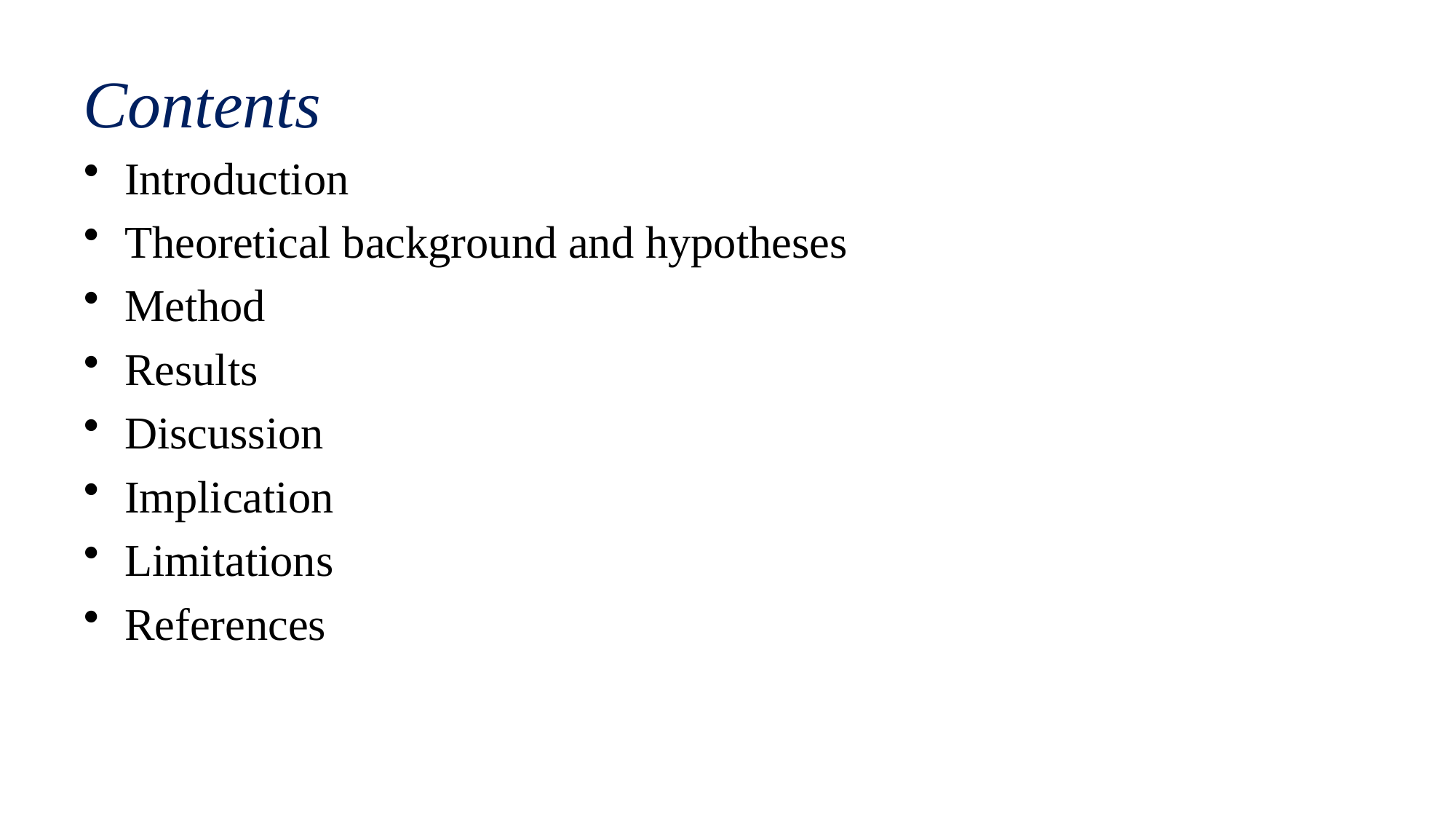

# Contents
Introduction
Theoretical background and hypotheses
Method
Results
Discussion
Implication
Limitations
References

2